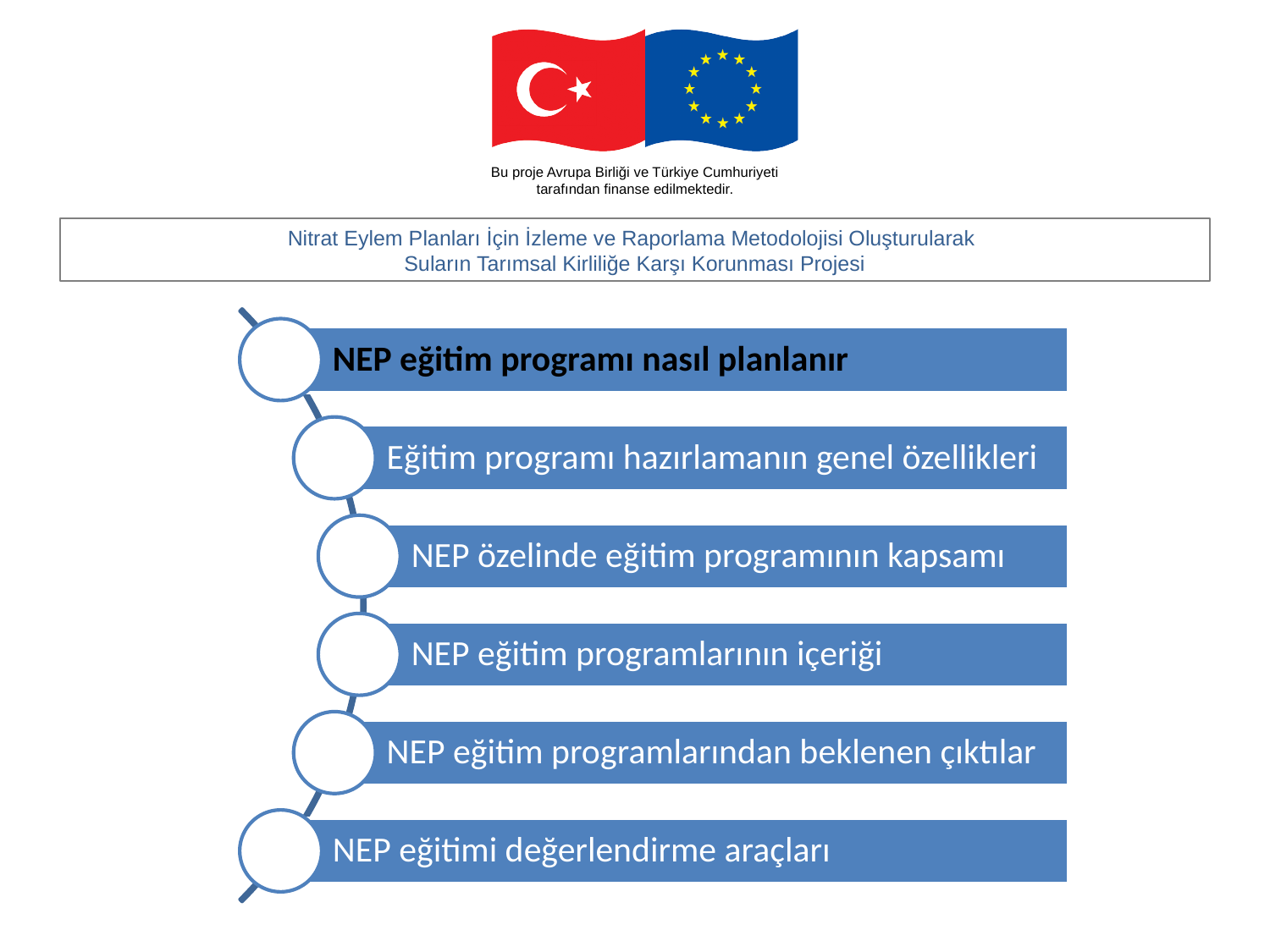

#
NEP eğitim programı nasıl planlanır
Eğitim programı hazırlamanın genel özellikleri
NEP özelinde eğitim programının kapsamı
NEP eğitim programlarının içeriği
NEP eğitim programlarından beklenen çıktılar
NEP eğitimi değerlendirme araçları